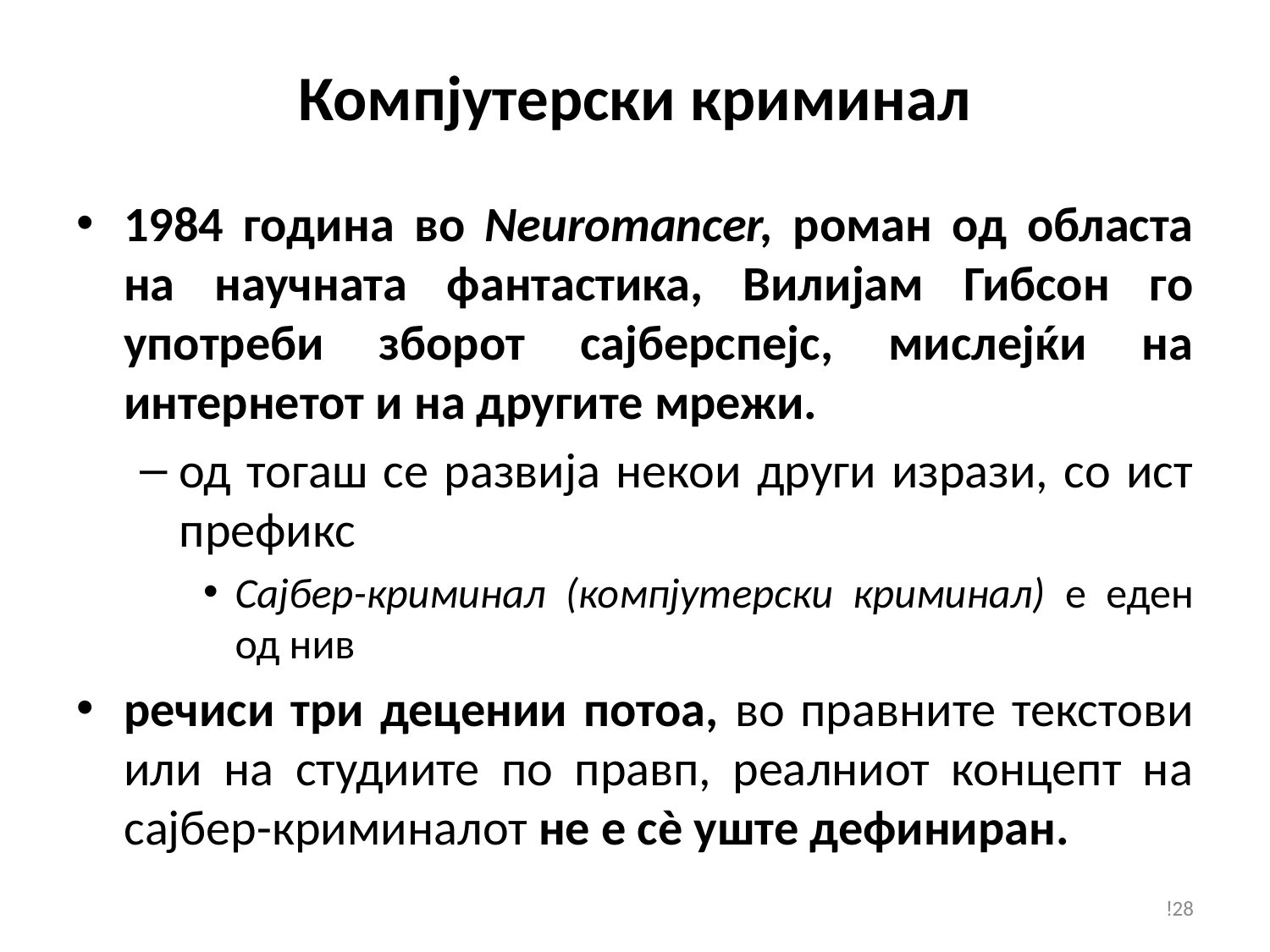

# Компјутерски криминал
1984 година во Neuromancer, роман од областа на научната фантастика, Вилијам Гибсон го употреби зборот сајберспејс, мислејќи на интернетот и на другите мрежи.
од тогаш се развија некои други изрази, со ист префикс
Сајбер-криминал (компјутерски криминал) е еден од нив
речиси три децении потоа, во правните текстови или на студиите по правп, реалниот концепт на сајбер-криминалот не е сè уште дефиниран.

!28